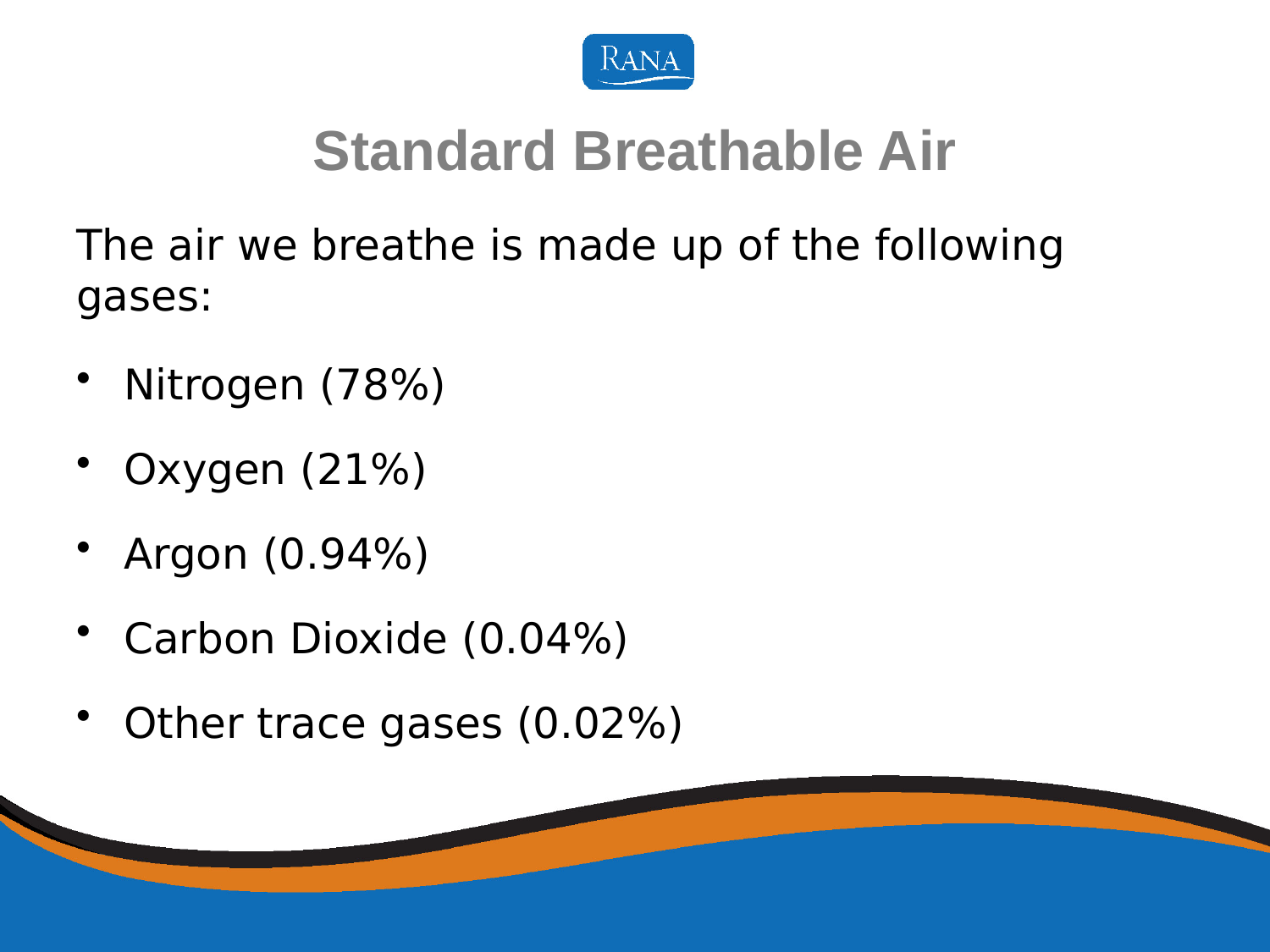

# Standard Breathable Air
The air we breathe is made up of the following gases:
Nitrogen (78%)
Oxygen (21%)
Argon (0.94%)
Carbon Dioxide (0.04%)
Other trace gases (0.02%)